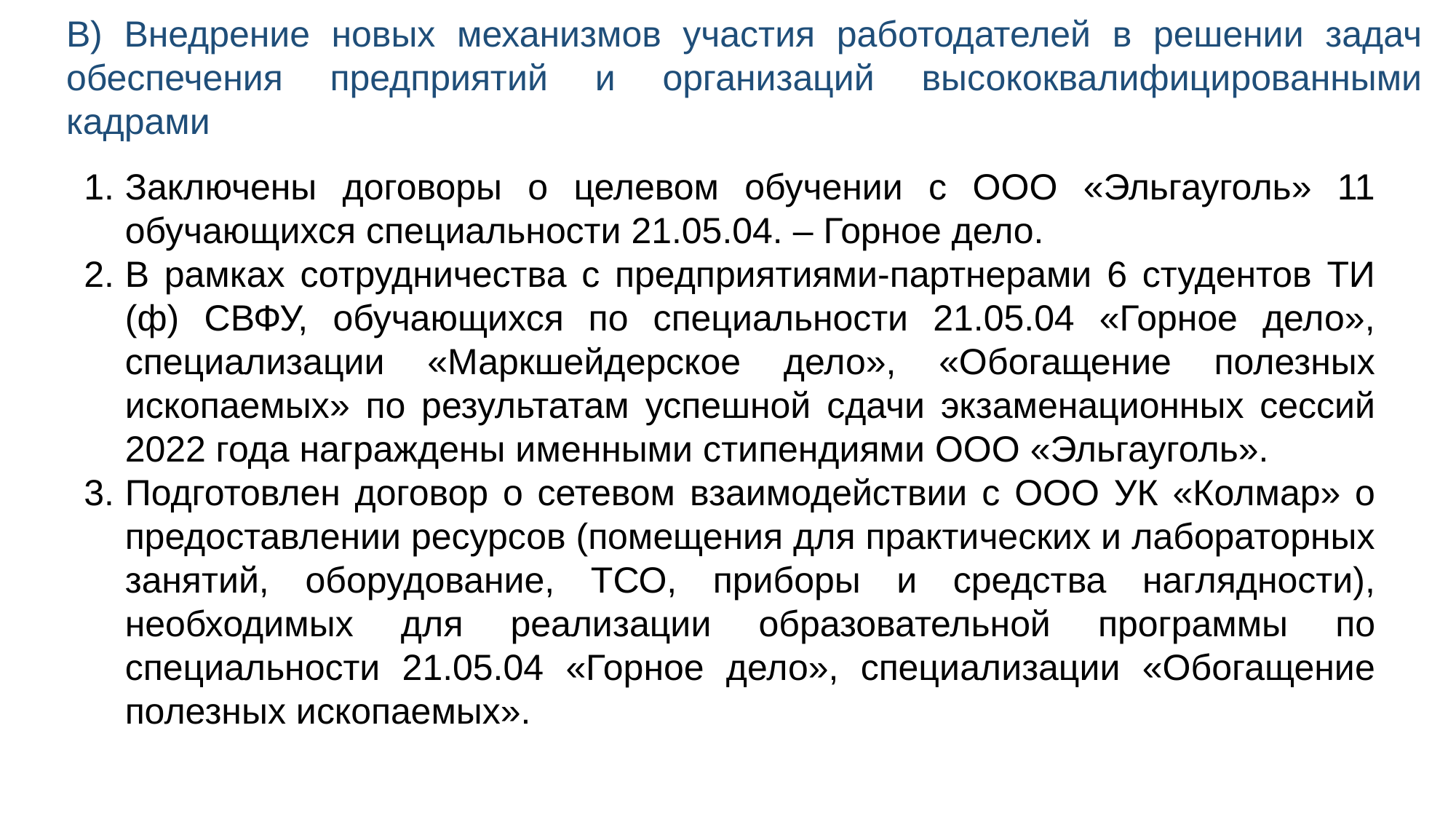

В) Внедрение новых механизмов участия работодателей в решении задач обеспечения предприятий и организаций высококвалифицированными кадрами
Заключены договоры о целевом обучении с ООО «Эльгауголь» 11 обучающихся специальности 21.05.04. – Горное дело.
В рамках сотрудничества с предприятиями-партнерами 6 студентов ТИ (ф) СВФУ, обучающихся по специальности 21.05.04 «Горное дело», специализации «Маркшейдерское дело», «Обогащение полезных ископаемых» по результатам успешной сдачи экзаменационных сессий 2022 года награждены именными стипендиями ООО «Эльгауголь».
Подготовлен договор о сетевом взаимодействии с ООО УК «Колмар» о предоставлении ресурсов (помещения для практических и лабораторных занятий, оборудование, ТСО, приборы и средства наглядности), необходимых для реализации образовательной программы по специальности 21.05.04 «Горное дело», специализации «Обогащение полезных ископаемых».